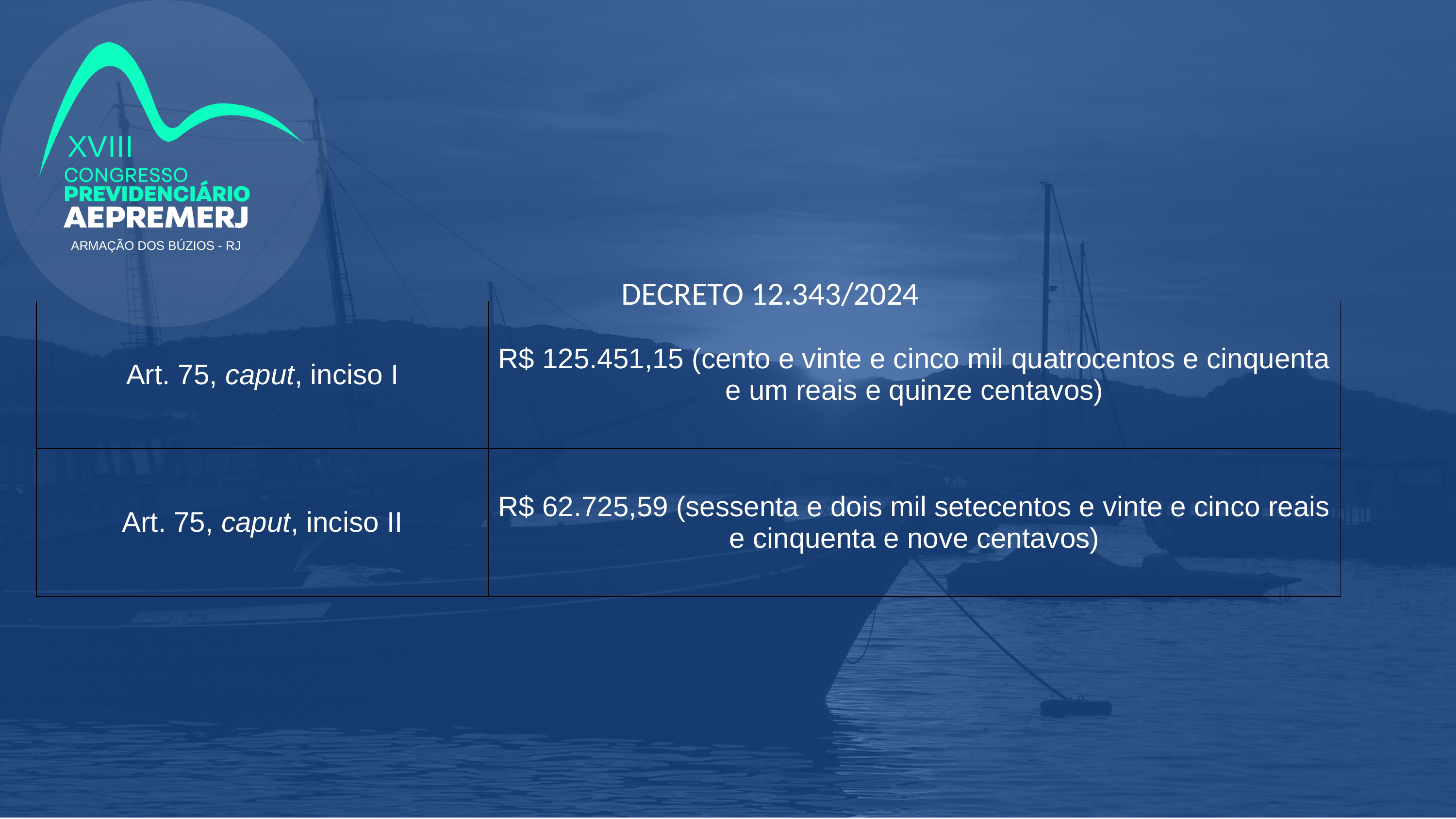

XVIII

ARMAÇÃO DOS BÚZIOS - RJ
DECRETO 12.343/2024

| Art. 75, caput, inciso I | R$ 125.451,15 (cento e vinte e cinco mil quatrocentos e cinquenta e um reais e quinze centavos) |
| --- | --- |
| Art. 75, caput, inciso II | R$ 62.725,59 (sessenta e dois mil setecentos e vinte e cinco reais e cinquenta e nove centavos) |